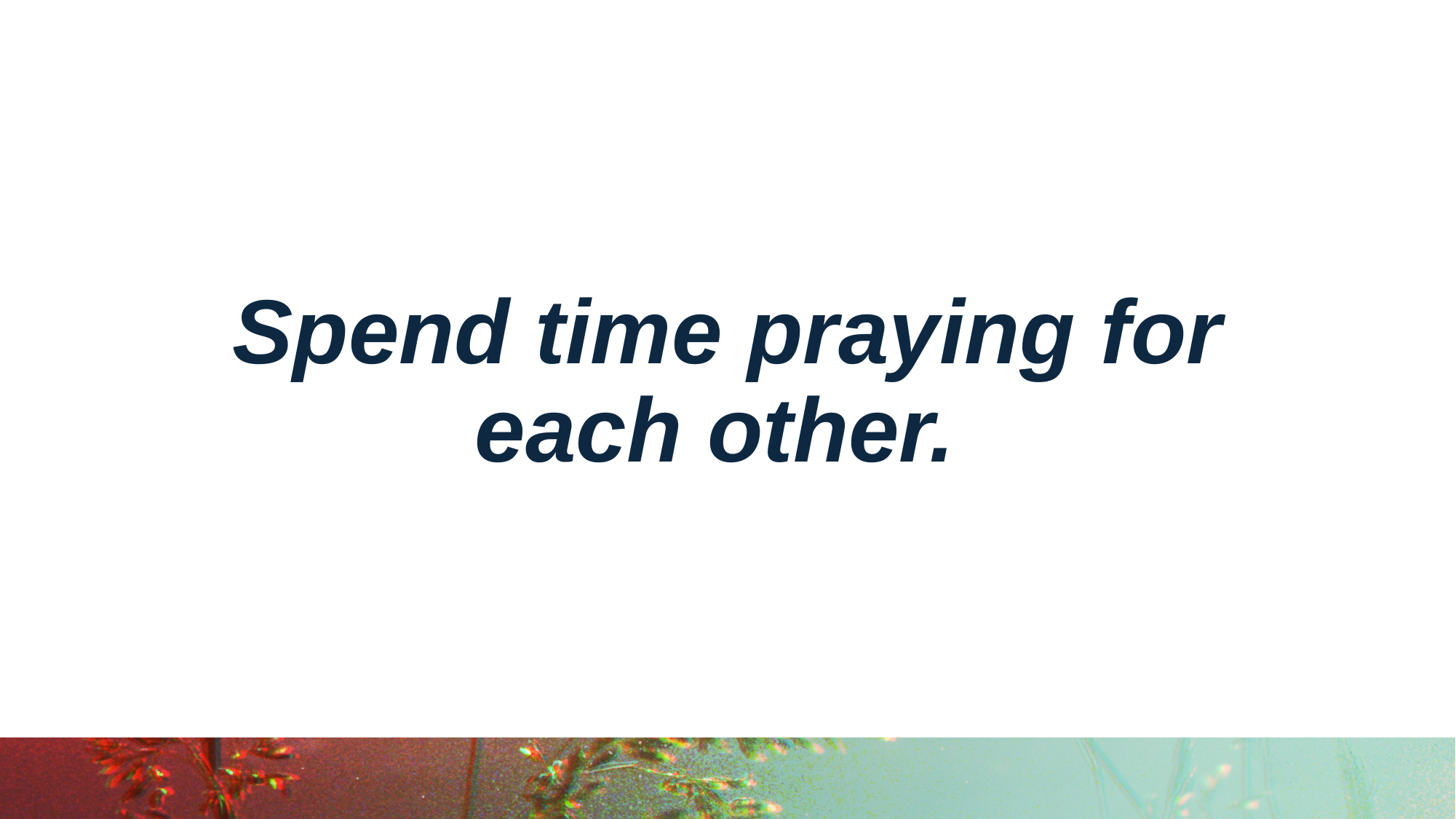

# Spend time praying for each other.